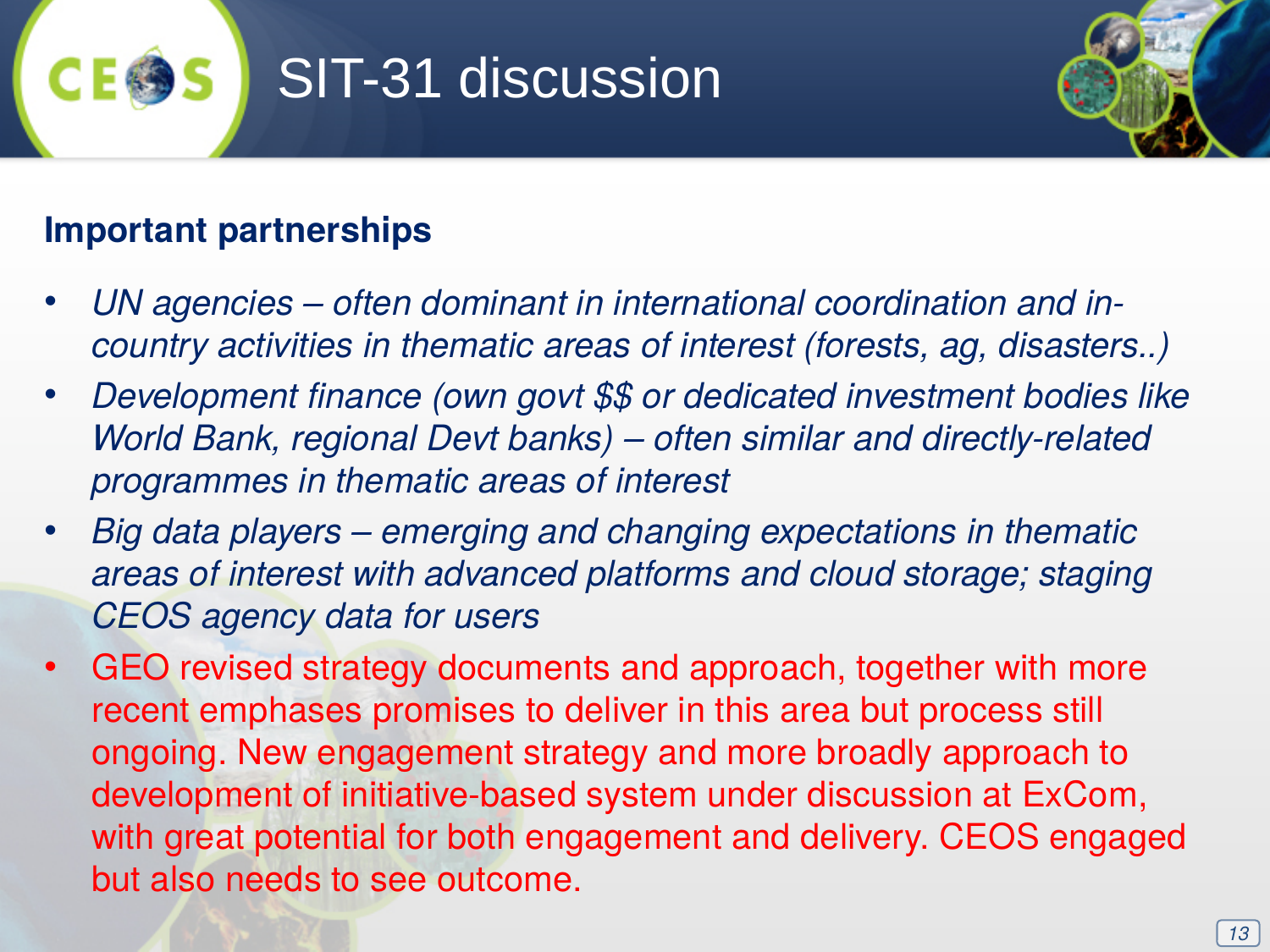

SIT-31 discussion
Important partnerships
UN agencies – often dominant in international coordination and in-country activities in thematic areas of interest (forests, ag, disasters..)
Development finance (own govt $$ or dedicated investment bodies like World Bank, regional Devt banks) – often similar and directly-related programmes in thematic areas of interest
Big data players – emerging and changing expectations in thematic areas of interest with advanced platforms and cloud storage; staging CEOS agency data for users
GEO revised strategy documents and approach, together with more recent emphases promises to deliver in this area but process still ongoing. New engagement strategy and more broadly approach to development of initiative-based system under discussion at ExCom, with great potential for both engagement and delivery. CEOS engaged but also needs to see outcome.
13